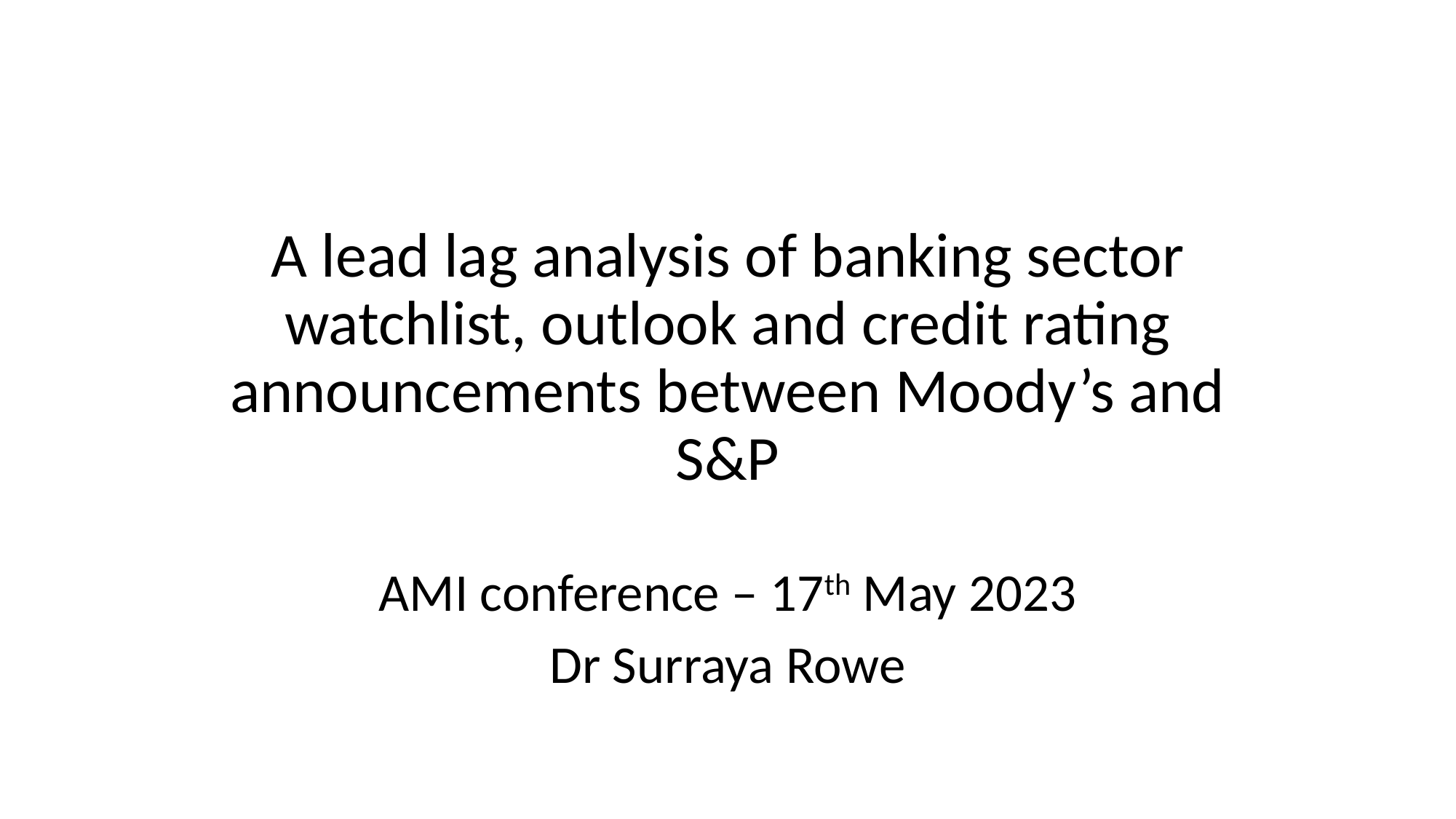

# A lead lag analysis of banking sector watchlist, outlook and credit rating announcements between Moody’s and S&P
AMI conference – 17th May 2023
Dr Surraya Rowe